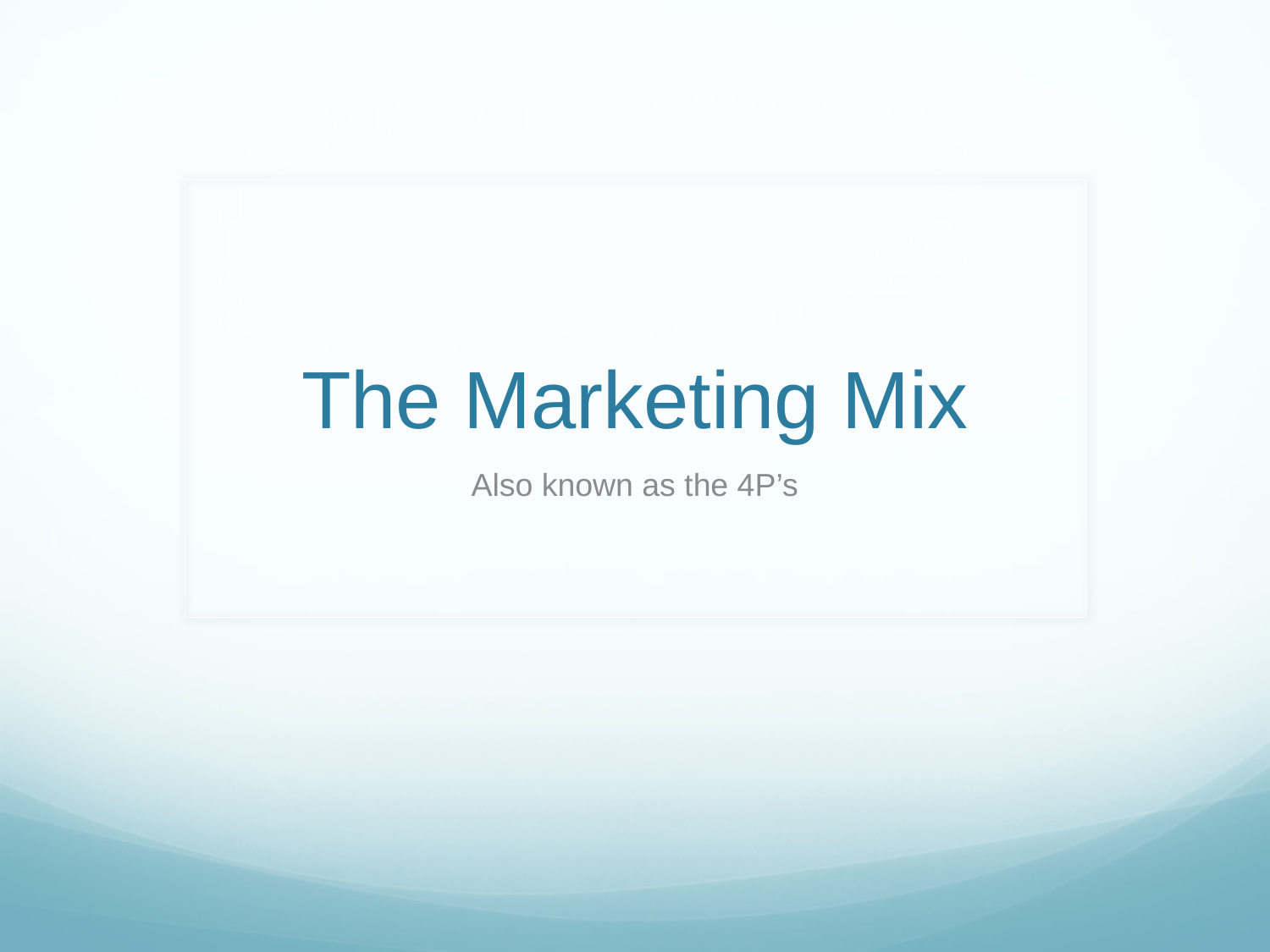

# The Marketing Mix
Also known as the 4P’s